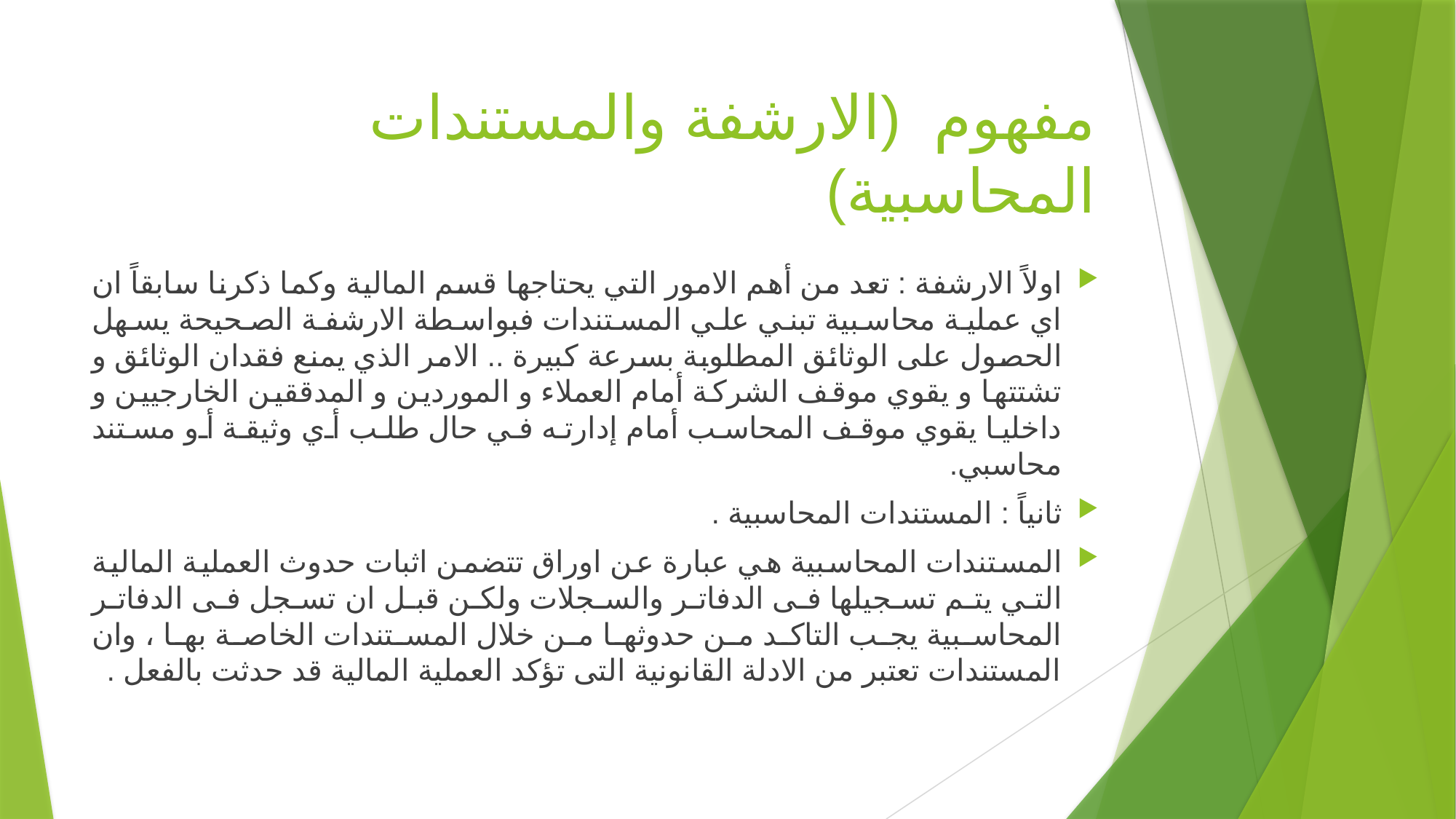

# مفهوم  (الارشفة والمستندات المحاسبية)
اولاً الارشفة : تعد من أهم الامور التي يحتاجها قسم المالية وكما ذكرنا سابقاً ان اي عملية محاسبية تبني علي المستندات فبواسطة الارشفة الصحيحة يسهل الحصول على الوثائق المطلوبة بسرعة كبيرة .. الامر الذي يمنع فقدان الوثائق و تشتتها و يقوي موقف الشركة أمام العملاء و الموردين و المدققين الخارجيين و داخليا يقوي موقف المحاسب أمام إدارته في حال طلب أي وثيقة أو مستند محاسبي.
ثانياً : المستندات المحاسبية .
المستندات المحاسبية هي عبارة عن اوراق تتضمن اثبات حدوث العملية المالية التي يتم تسجيلها فى الدفاتر والسجلات ولكن قبل ان تسجل فى الدفاتر المحاسبية يجب التاكد من حدوثها من خلال المستندات الخاصة بها ، وان المستندات تعتبر من الادلة القانونية التى تؤكد العملية المالية قد حدثت بالفعل .